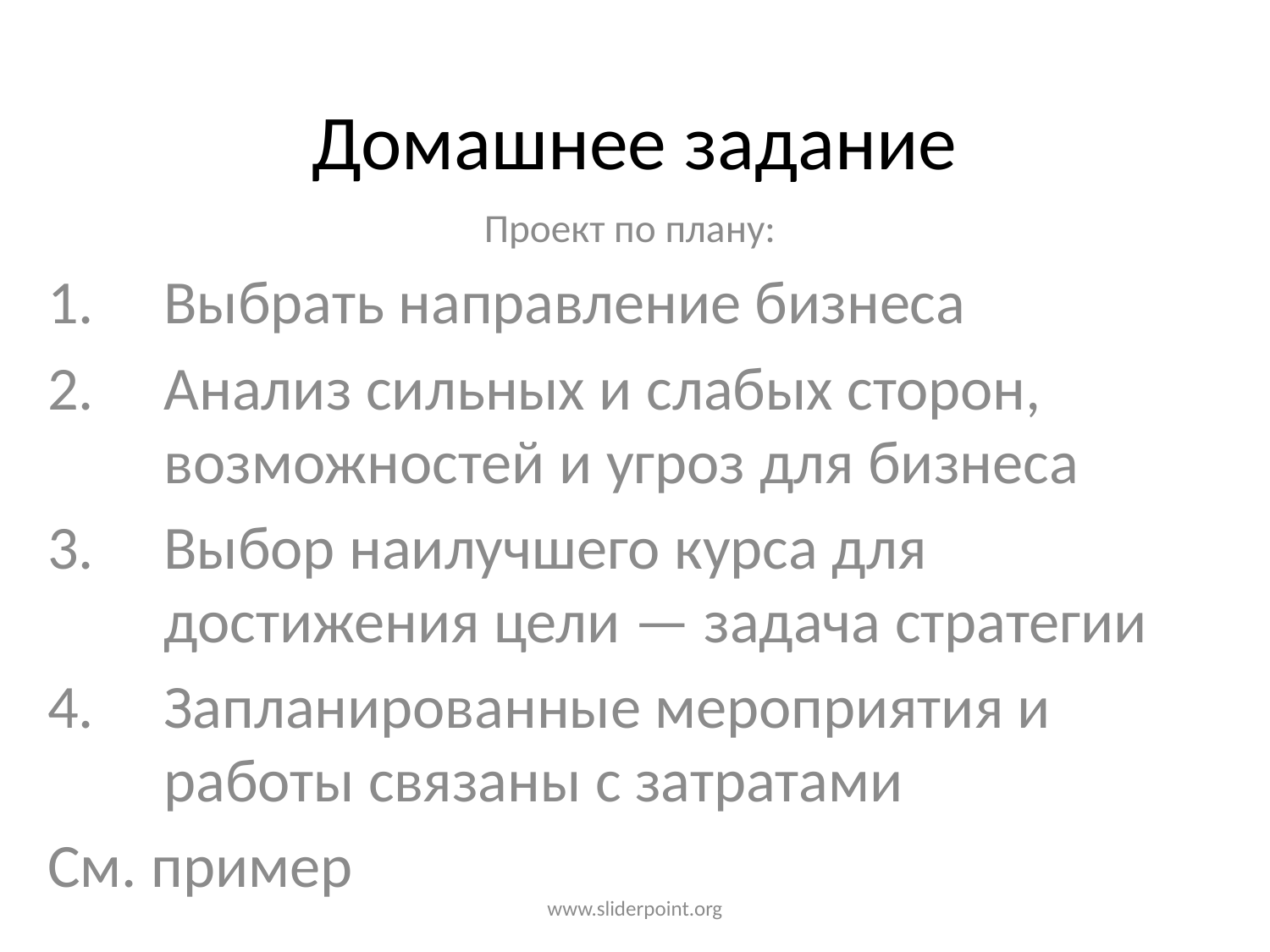

# Домашнее задание
Проект по плану:
Выбрать направление бизнеса
Анализ сильных и слабых сторон, возможностей и угроз для бизнеса
Выбор наилучшего курса для достижения цели — задача стратегии
Запланированные мероприятия и работы связаны с затратами
См. пример

www.sliderpoint.org